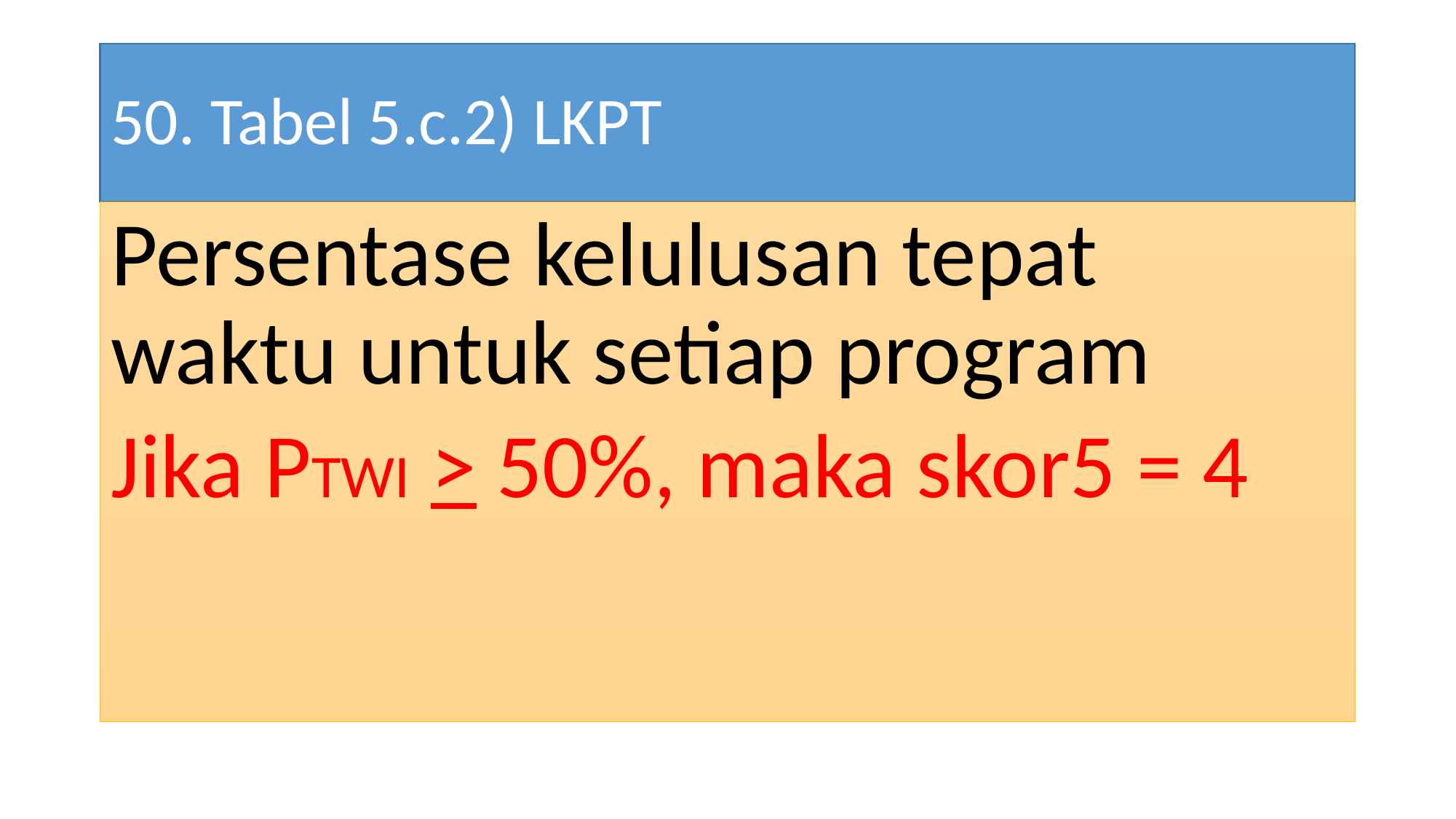

# 50. Tabel 5.c.2) LKPT
Persentase kelulusan tepat waktu untuk setiap program
Jika PTWI > 50%, maka skor5 = 4